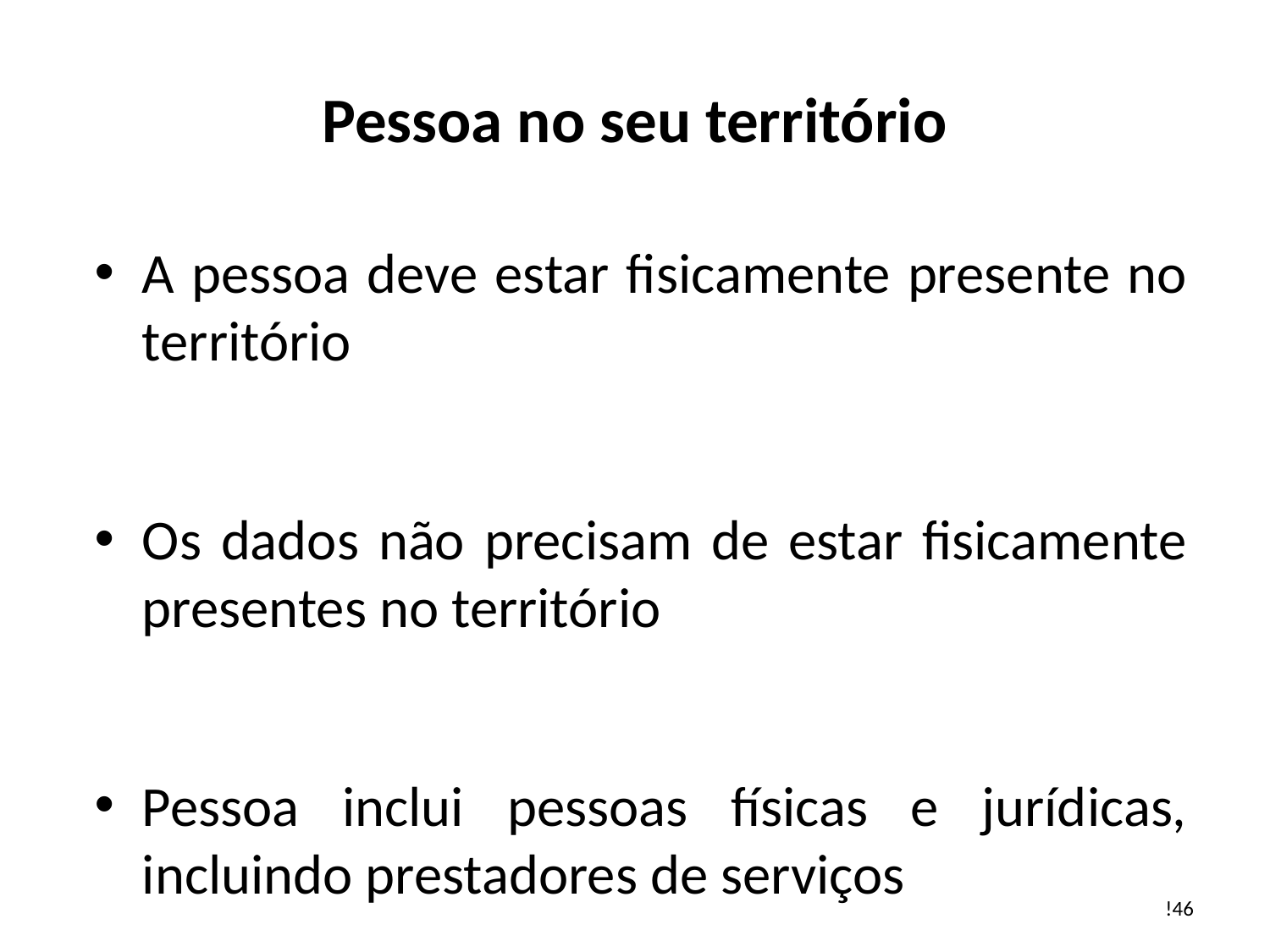

# Pessoa no seu território
A pessoa deve estar fisicamente presente no território

Os dados não precisam de estar fisicamente presentes no território

Pessoa inclui pessoas físicas e jurídicas, incluindo prestadores de serviços
!46